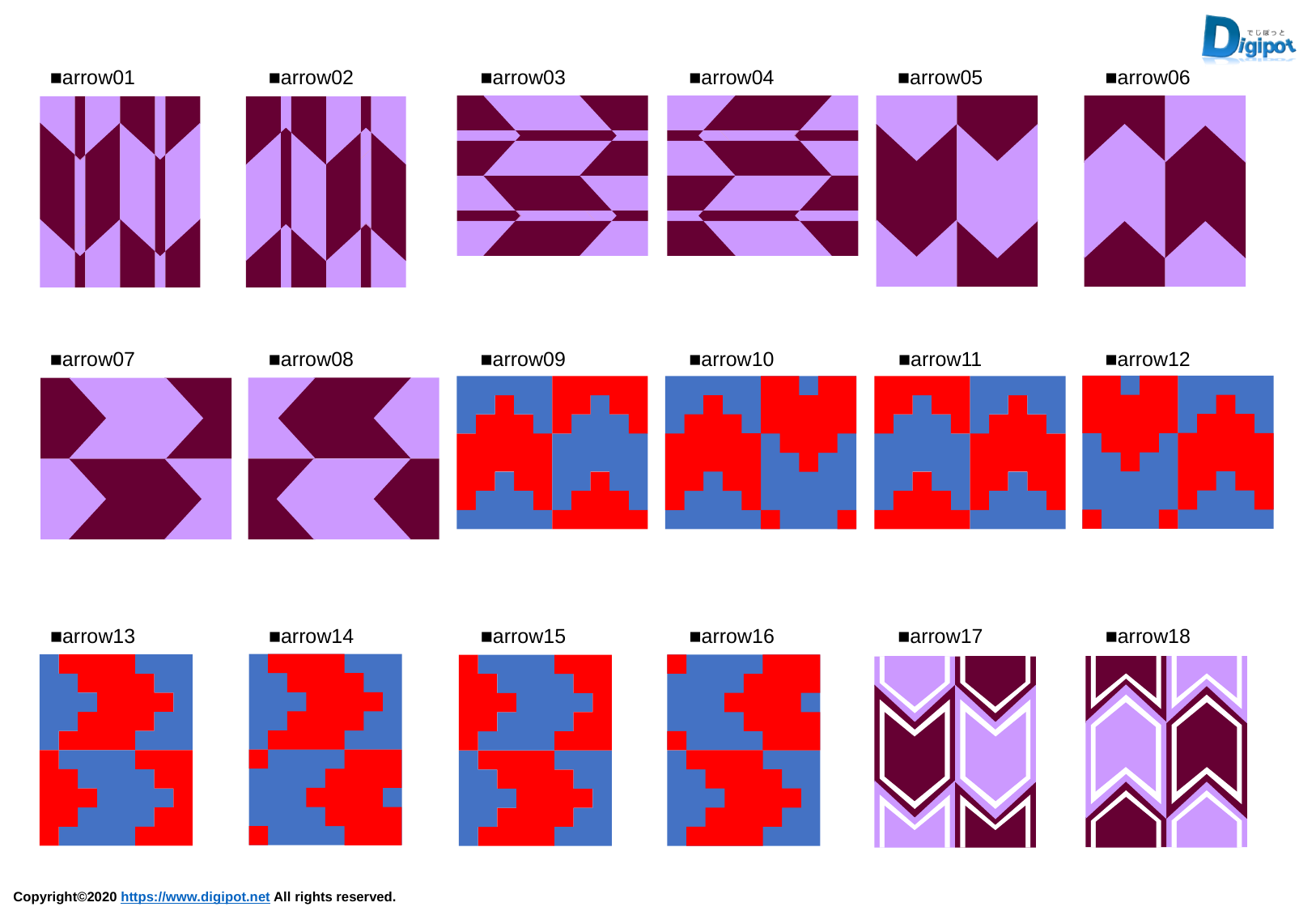

■arrow01
■arrow02
■arrow03
■arrow04
■arrow05
■arrow06

■arrow07
■arrow08
■arrow09
■arrow10
■arrow11
■arrow12

■arrow13
■arrow14
■arrow15
■arrow16
■arrow17
■arrow18